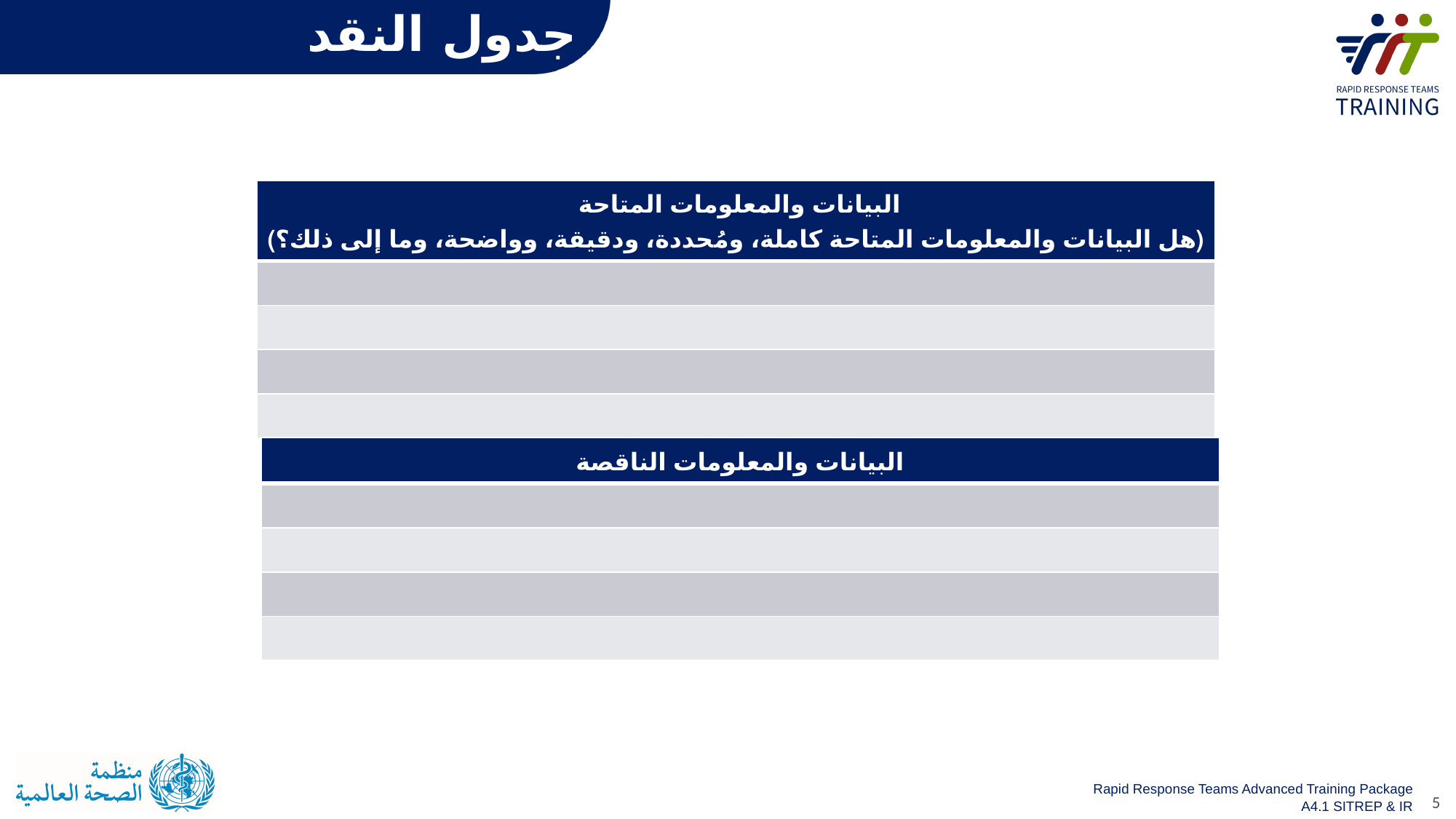

جدول النقد
| البيانات والمعلومات المتاحة (هل البيانات والمعلومات المتاحة كاملة، ومُحددة، ودقيقة، وواضحة، وما إلى ذلك؟) |
| --- |
|  |
|  |
|  |
|  |
| البيانات والمعلومات الناقصة |
| --- |
|  |
|  |
|  |
|  |
5